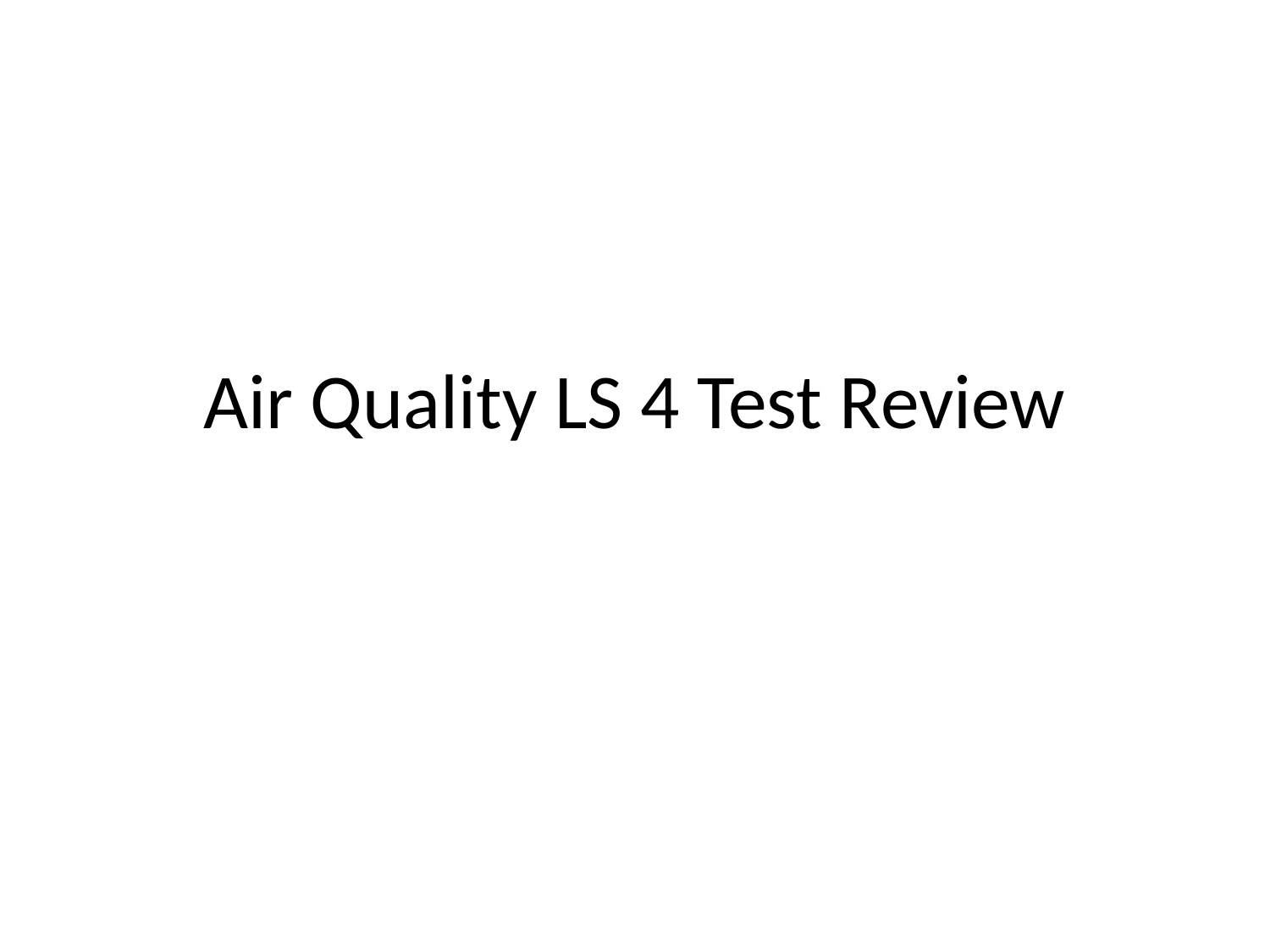

# Air Quality LS 4 Test Review